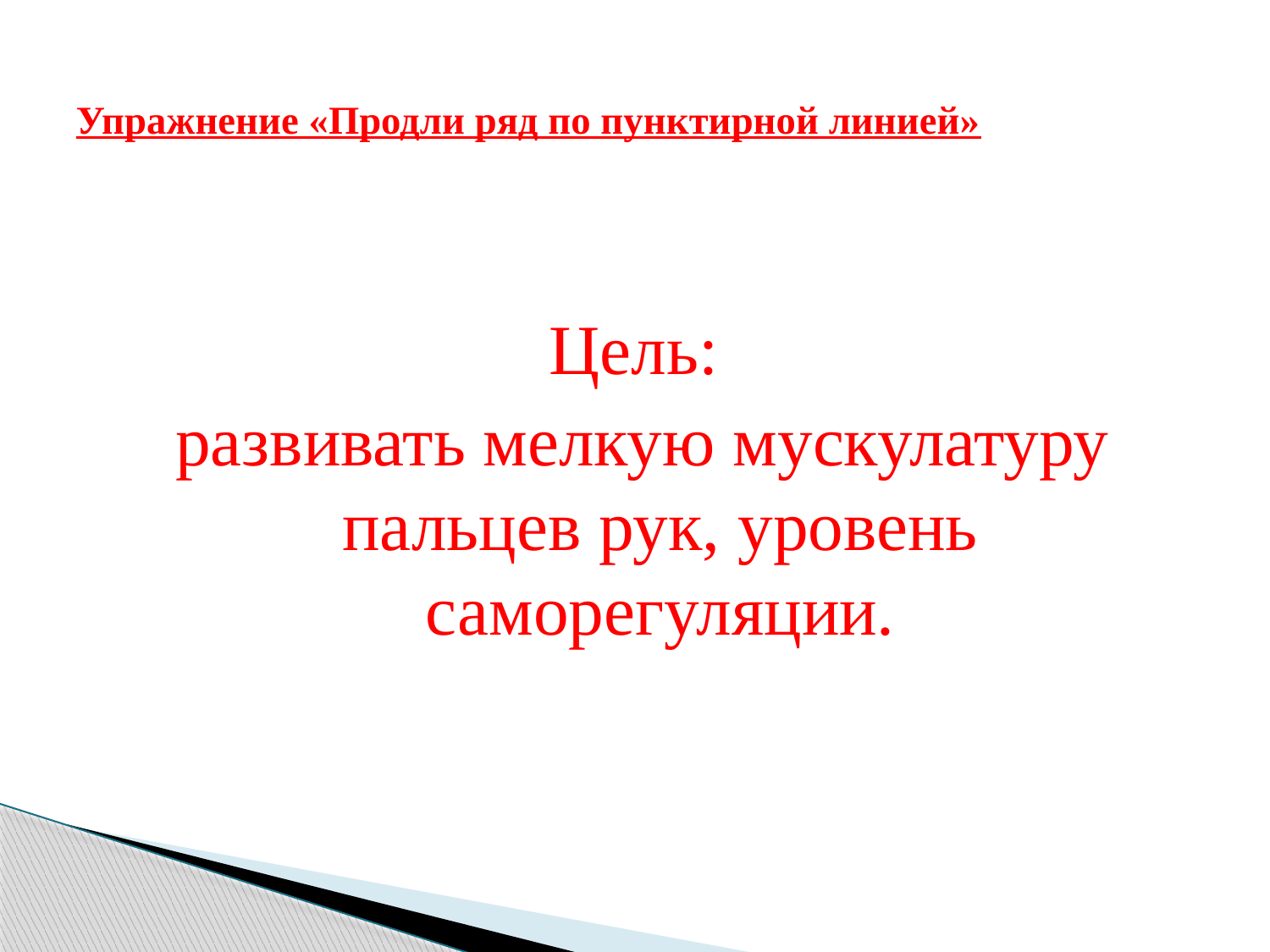

# Упражнение «Продли ряд по пунктирной линией»

Цель:
развивать мелкую мускулатуру пальцев рук, уровень саморегуляции.